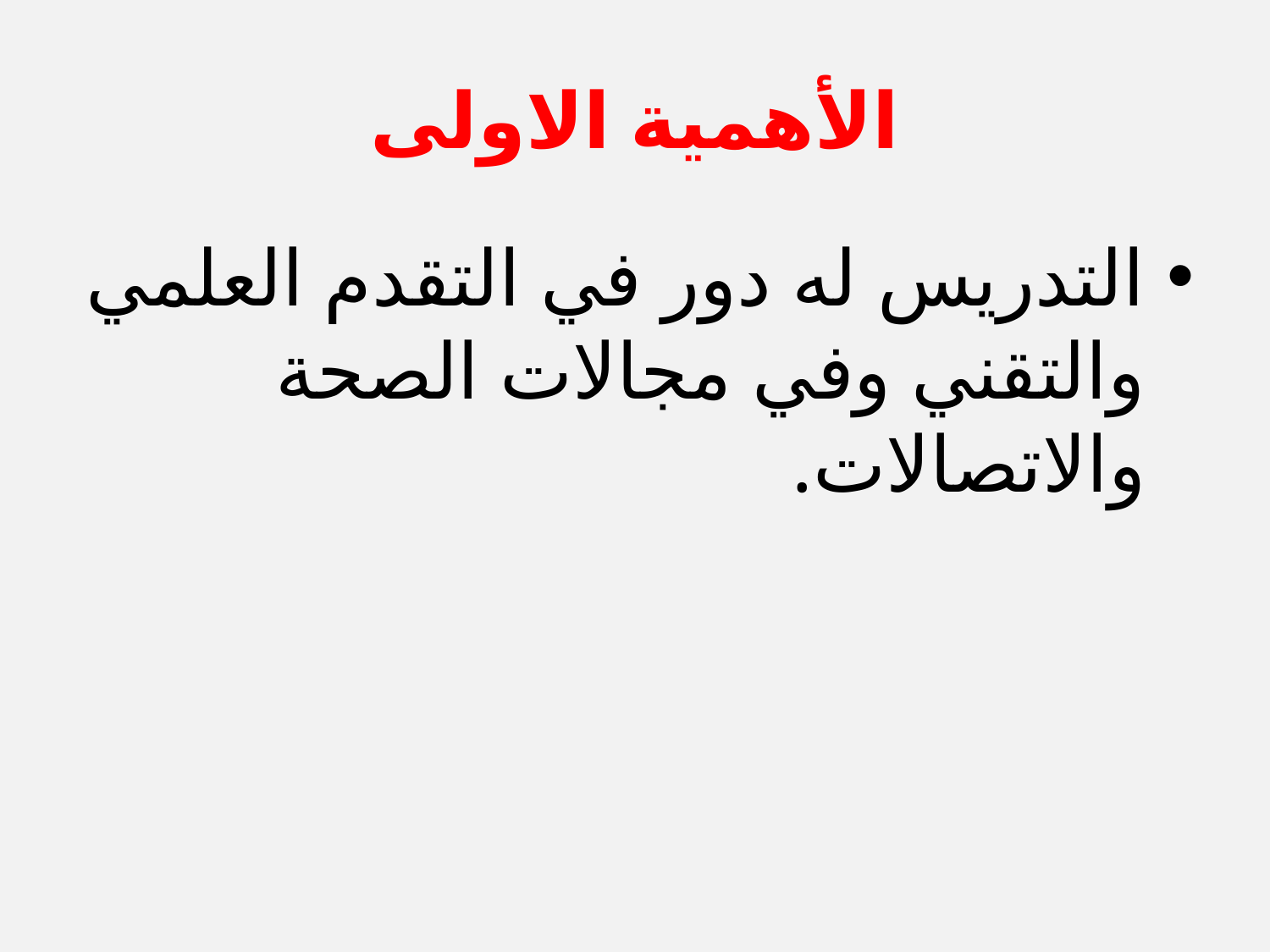

# الأهمية الاولى
التدريس له دور في التقدم العلمي والتقني وفي مجالات الصحة والاتصالات.